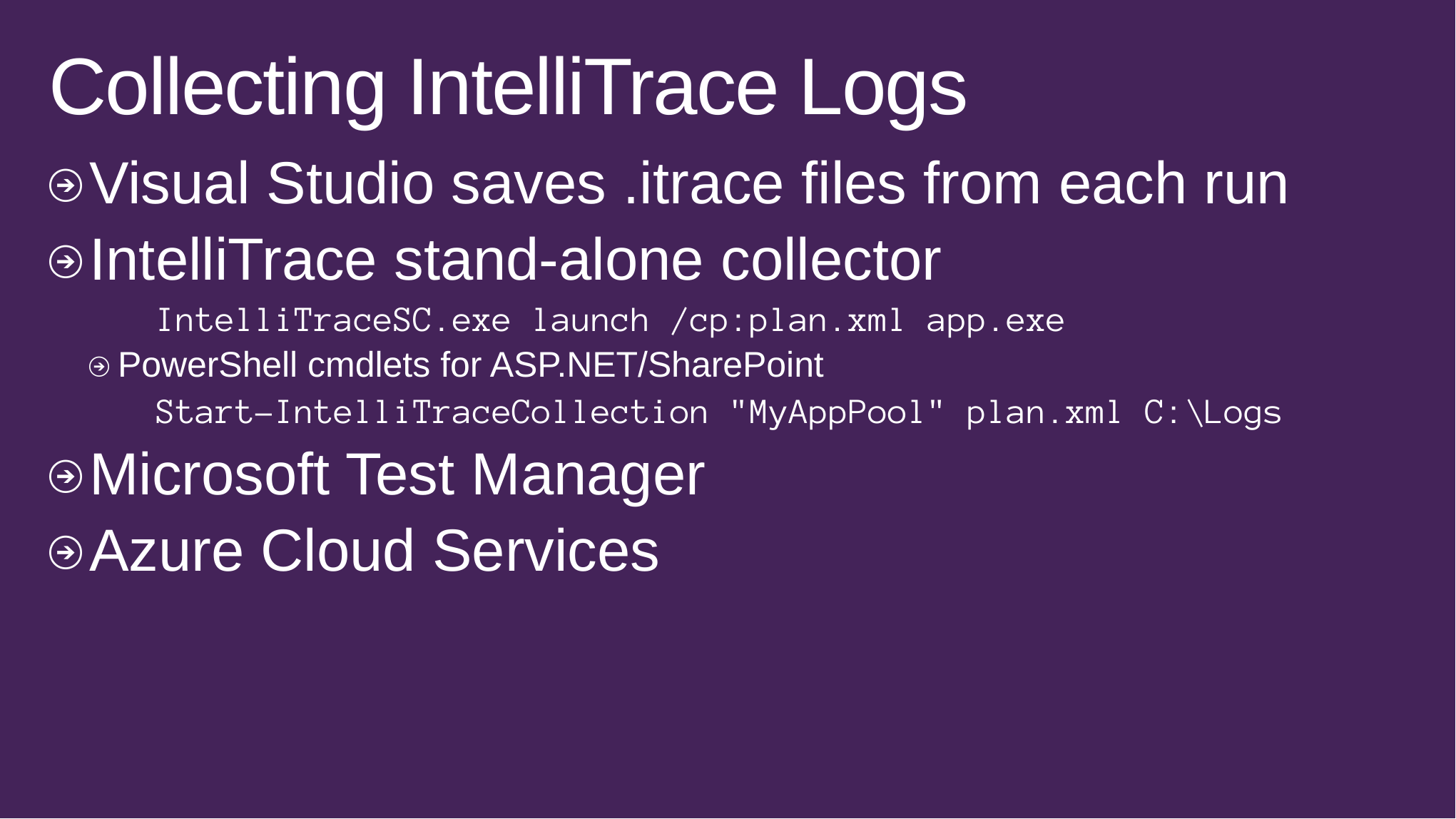

# Collecting IntelliTrace Logs
Visual Studio saves .itrace files from each run
IntelliTrace stand-alone collector
	IntelliTraceSC.exe launch /cp:plan.xml app.exe
PowerShell cmdlets for ASP.NET/SharePoint
	Start-IntelliTraceCollection "MyAppPool" plan.xml C:\Logs
Microsoft Test Manager
Azure Cloud Services